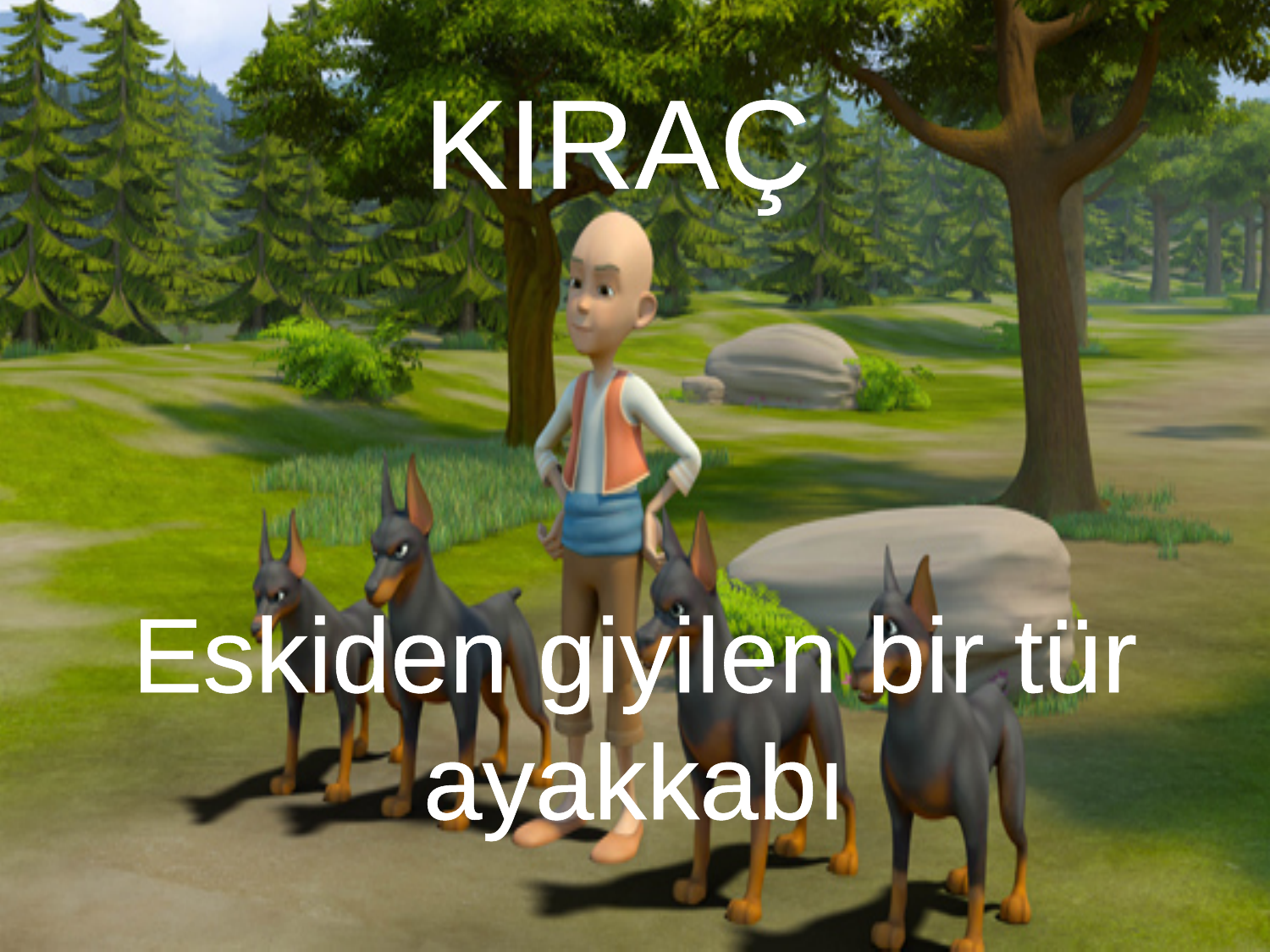

# KIRAÇ Eskiden giyilen bir tür ayakkabı